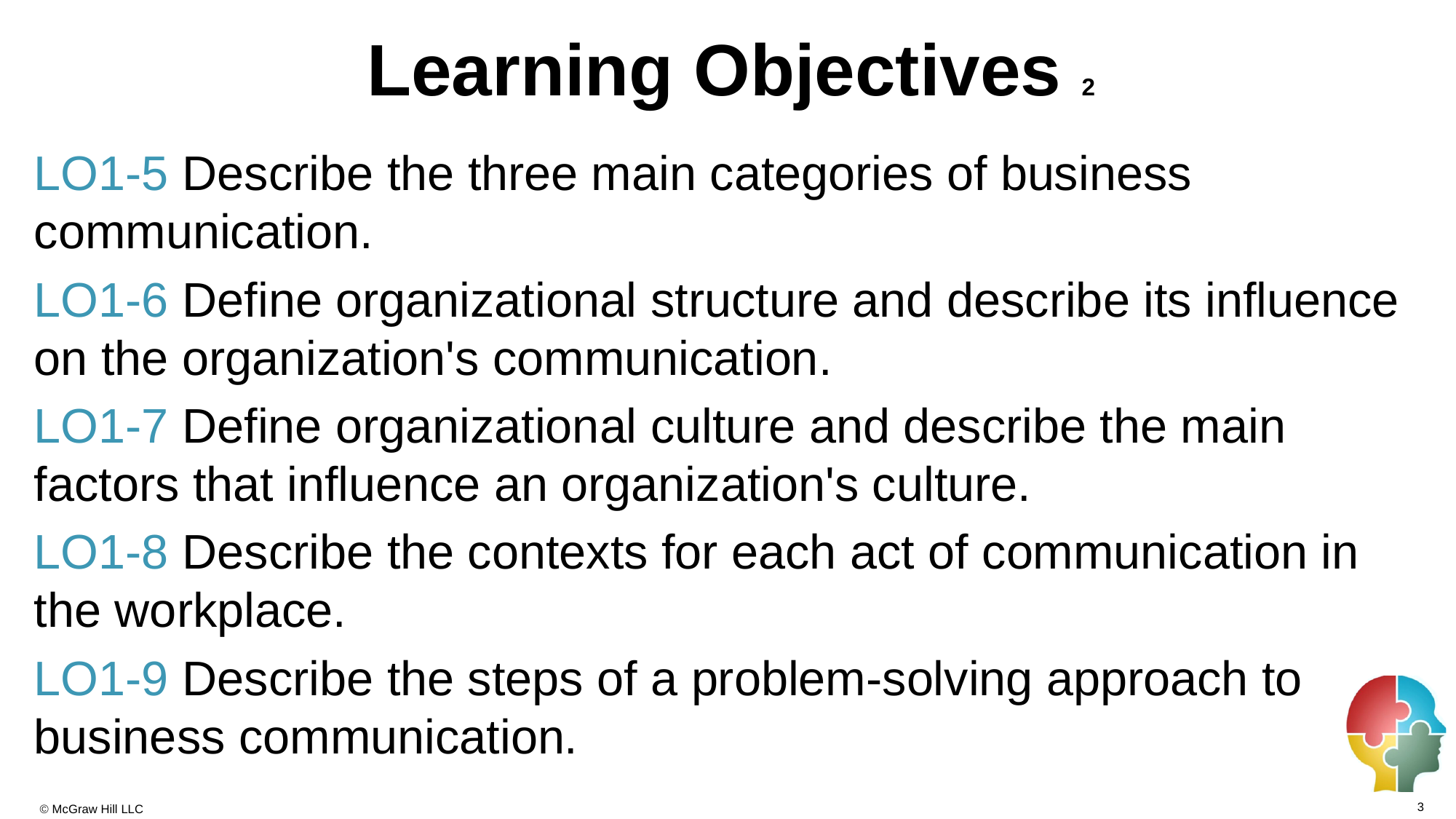

# Learning Objectives 2
LO1-5 Describe the three main categories of business communication.
LO1-6 Define organizational structure and describe its influence on the organization's communication.
LO1-7 Define organizational culture and describe the main factors that influence an organization's culture.
LO1-8 Describe the contexts for each act of communication in the workplace.
LO1-9 Describe the steps of a problem-solving approach to business communication.
3